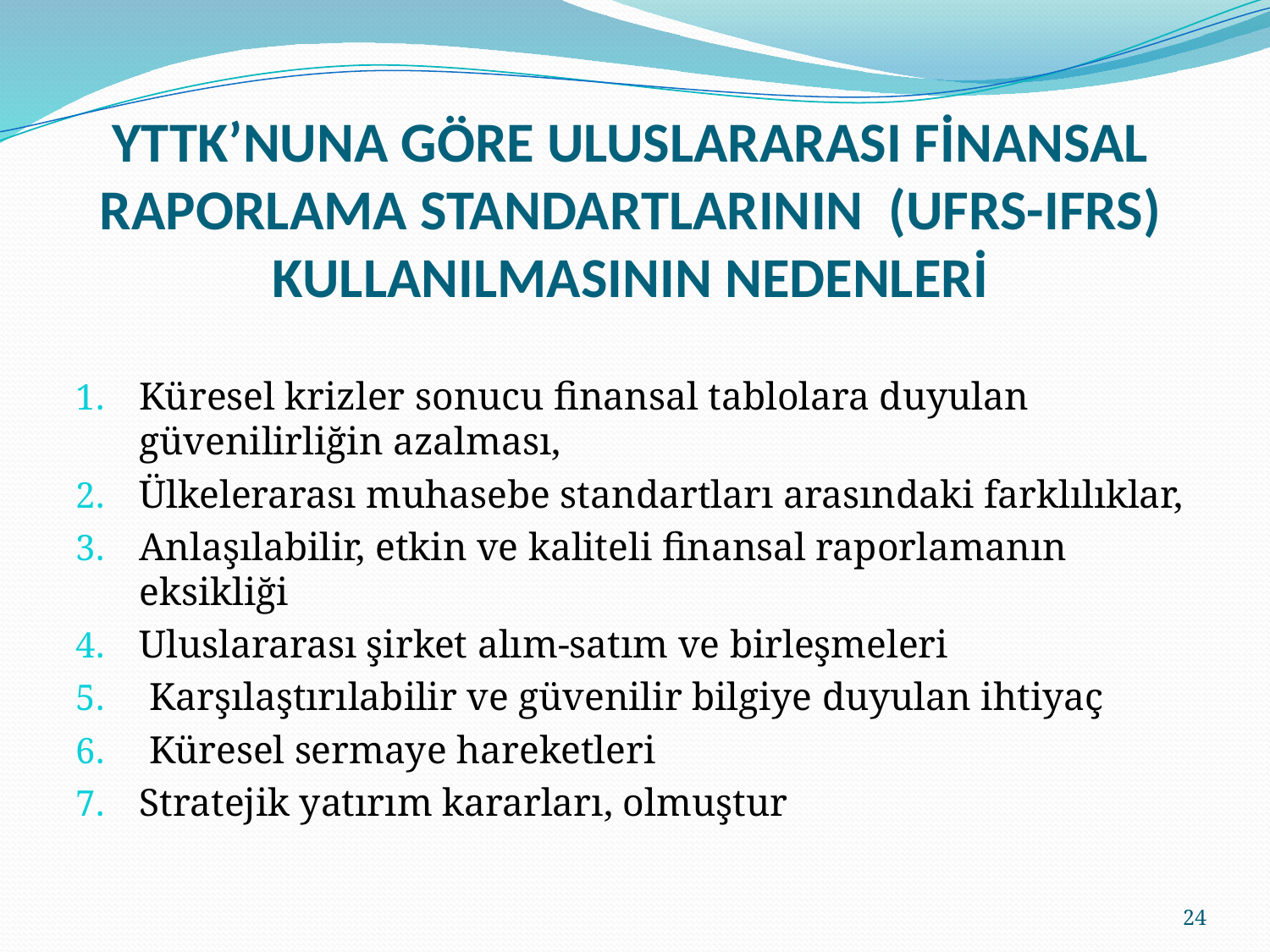

# YTTK’NUNA GÖRE ULUSLARARASI FİNANSAL RAPORLAMA STANDARTLARININ  (UFRS-IFRS) KULLANILMASININ NEDENLERİ
Küresel krizler sonucu finansal tablolara duyulan güvenilirliğin azalması,
Ülkelerarası muhasebe standartları arasındaki farklılıklar,
Anlaşılabilir, etkin ve kaliteli finansal raporlamanın eksikliği
Uluslararası şirket alım-satım ve birleşmeleri
 Karşılaştırılabilir ve güvenilir bilgiye duyulan ihtiyaç
 Küresel sermaye hareketleri
Stratejik yatırım kararları, olmuştur

24